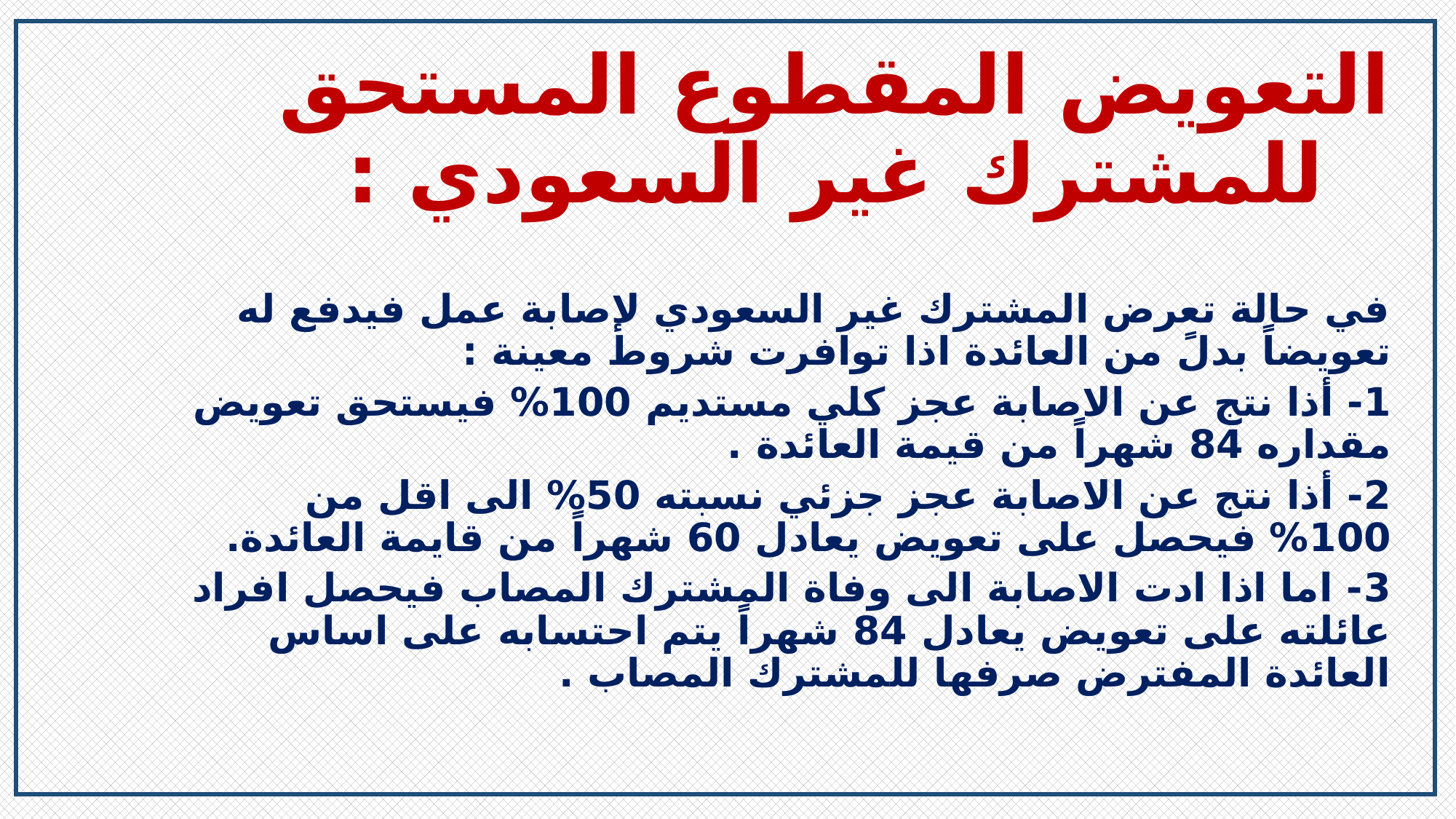

# التعويض المقطوع المستحق للمشترك غير السعودي :
في حالة تعرض المشترك غير السعودي لإصابة عمل فيدفع له تعويضاً بدلً من العائدة اذا توافرت شروط معينة :
1- أذا نتج عن الاصابة عجز كلي مستديم 100% فيستحق تعويض مقداره 84 شهراً من قيمة العائدة .
2- أذا نتج عن الاصابة عجز جزئي نسبته 50% الى اقل من 100% فيحصل على تعويض يعادل 60 شهراً من قايمة العائدة.
3- اما اذا ادت الاصابة الى وفاة المشترك المصاب فيحصل افراد عائلته على تعويض يعادل 84 شهراً يتم احتسابه على اساس العائدة المفترض صرفها للمشترك المصاب .